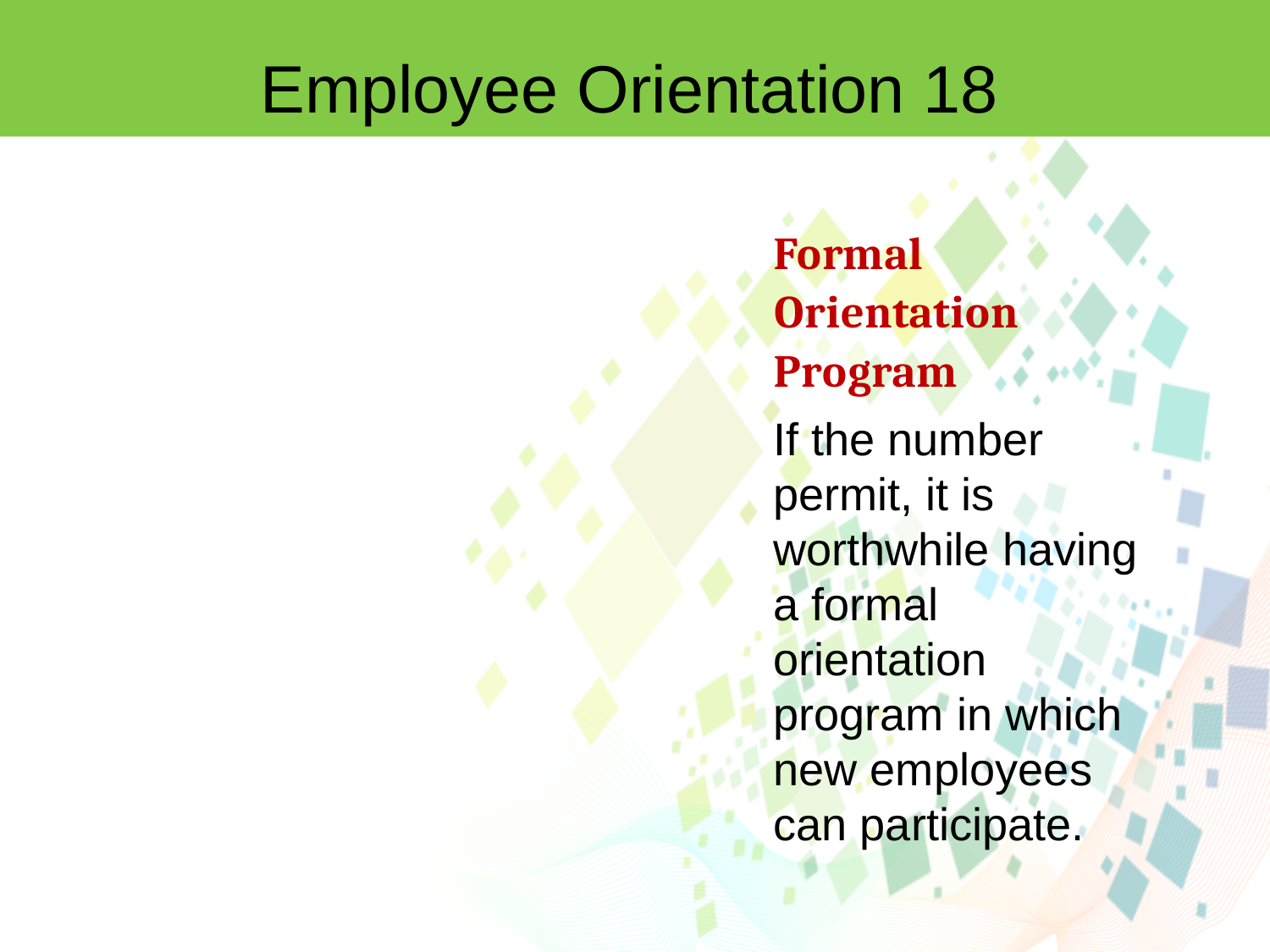

Employee Orientation 18
Formal Orientation Program
If the number permit, it is worthwhile having a formal orientation program in which new employees can participate.